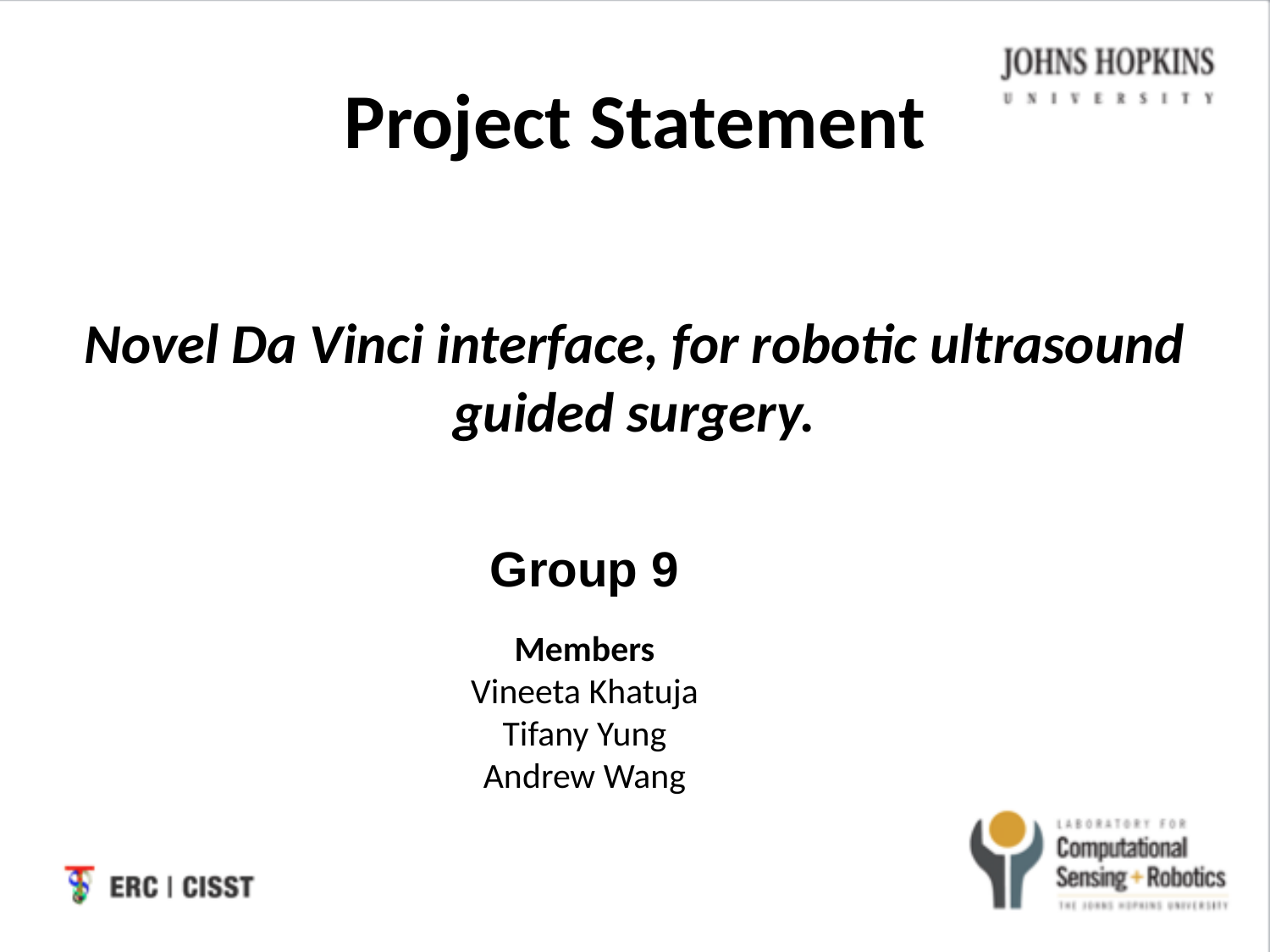

# Project Statement

Novel Da Vinci interface, for robotic ultrasound guided surgery.
Group 9

Members
Vineeta Khatuja
Tifany Yung
Andrew Wang